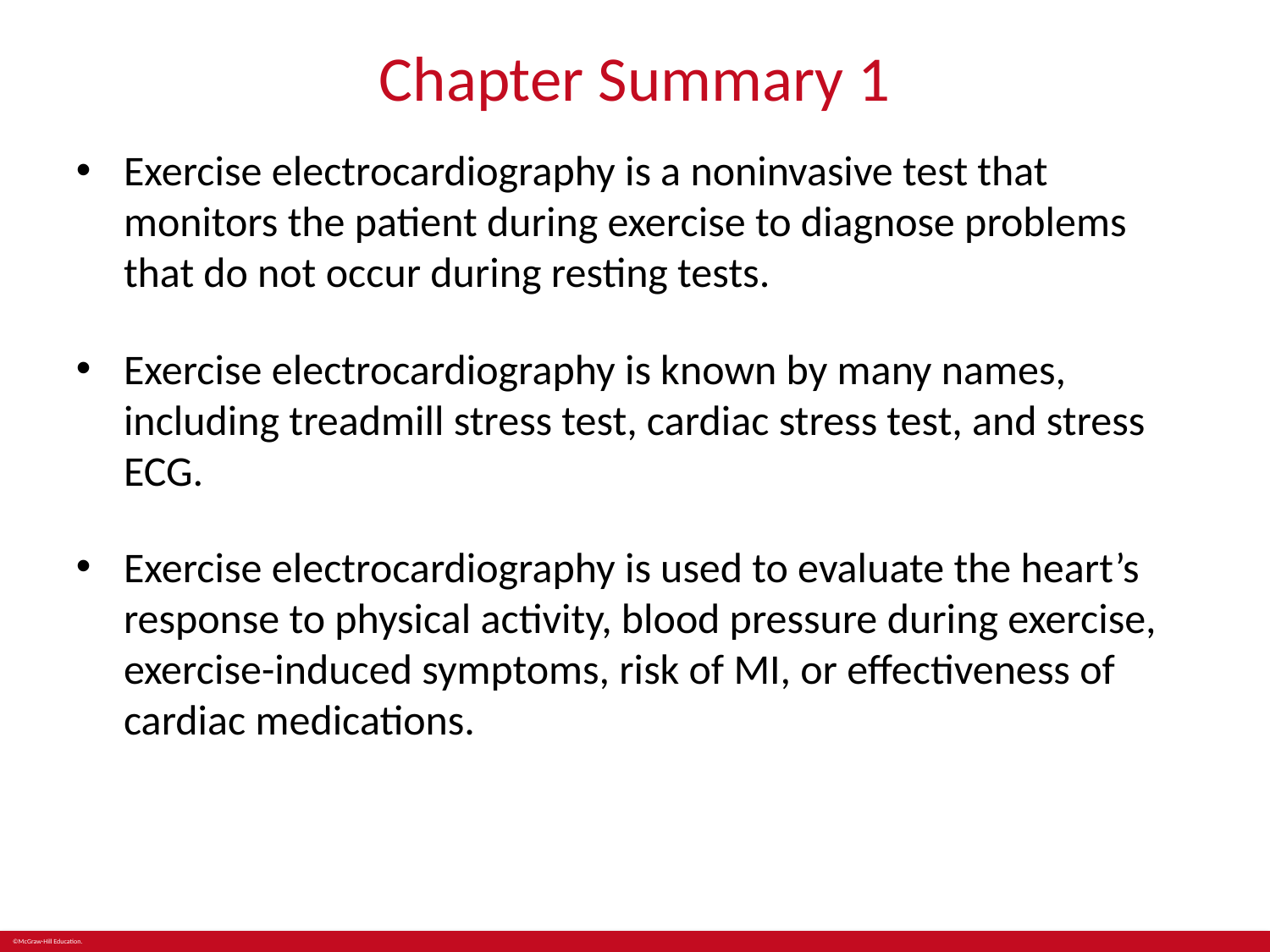

# Chapter Summary 1
Exercise electrocardiography is a noninvasive test that monitors the patient during exercise to diagnose problems that do not occur during resting tests.
Exercise electrocardiography is known by many names, including treadmill stress test, cardiac stress test, and stress ECG.
Exercise electrocardiography is used to evaluate the heart’s response to physical activity, blood pressure during exercise, exercise-induced symptoms, risk of MI, or effectiveness of cardiac medications.